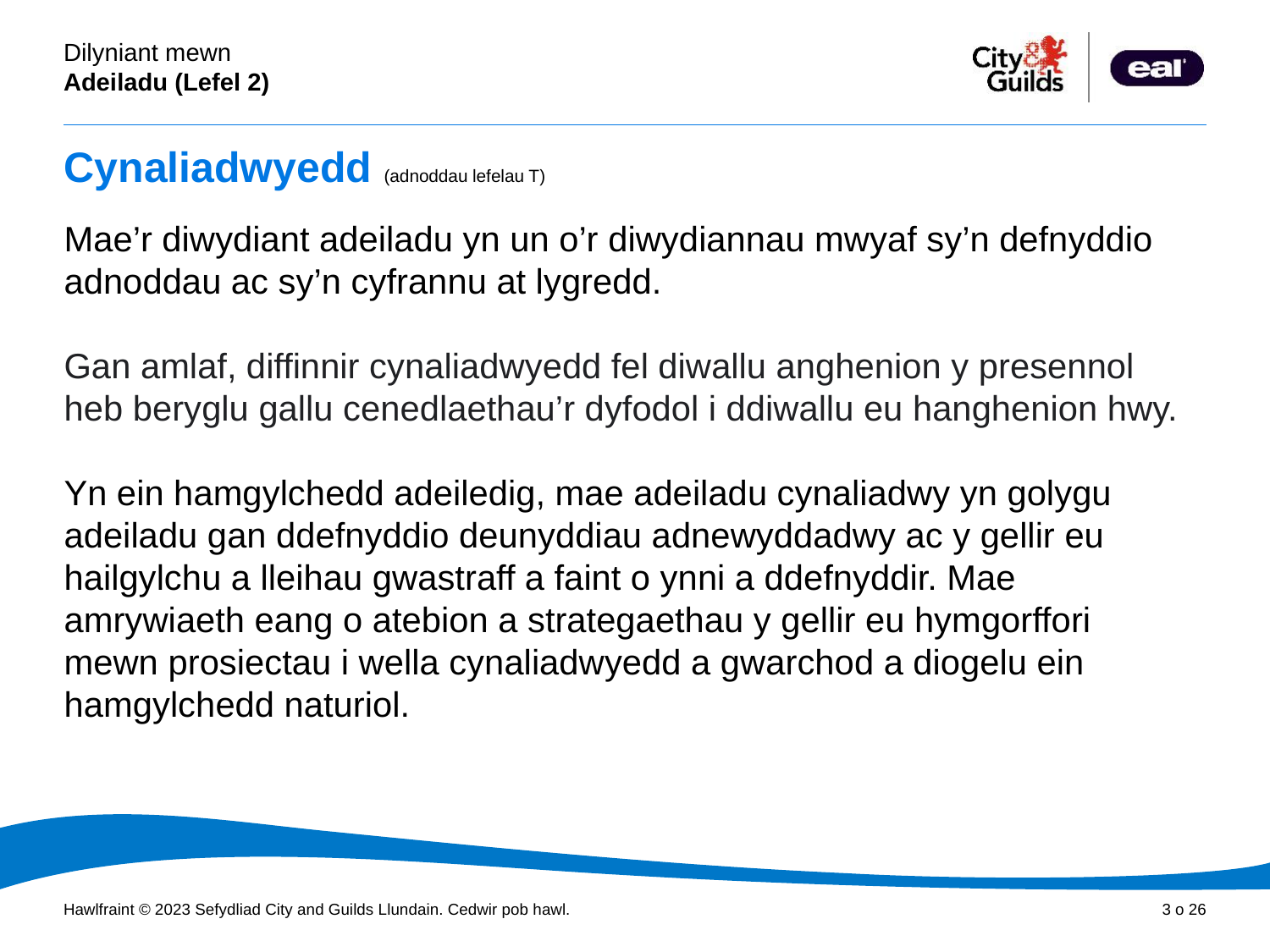

# Cynaliadwyedd (adnoddau lefelau T)
Mae’r diwydiant adeiladu yn un o’r diwydiannau mwyaf sy’n defnyddio adnoddau ac sy’n cyfrannu at lygredd.

Gan amlaf, diffinnir cynaliadwyedd fel diwallu anghenion y presennol heb beryglu gallu cenedlaethau’r dyfodol i ddiwallu eu hanghenion hwy.

Yn ein hamgylchedd adeiledig, mae adeiladu cynaliadwy yn golygu adeiladu gan ddefnyddio deunyddiau adnewyddadwy ac y gellir eu hailgylchu a lleihau gwastraff a faint o ynni a ddefnyddir. Mae amrywiaeth eang o atebion a strategaethau y gellir eu hymgorffori mewn prosiectau i wella cynaliadwyedd a gwarchod a diogelu ein hamgylchedd naturiol.